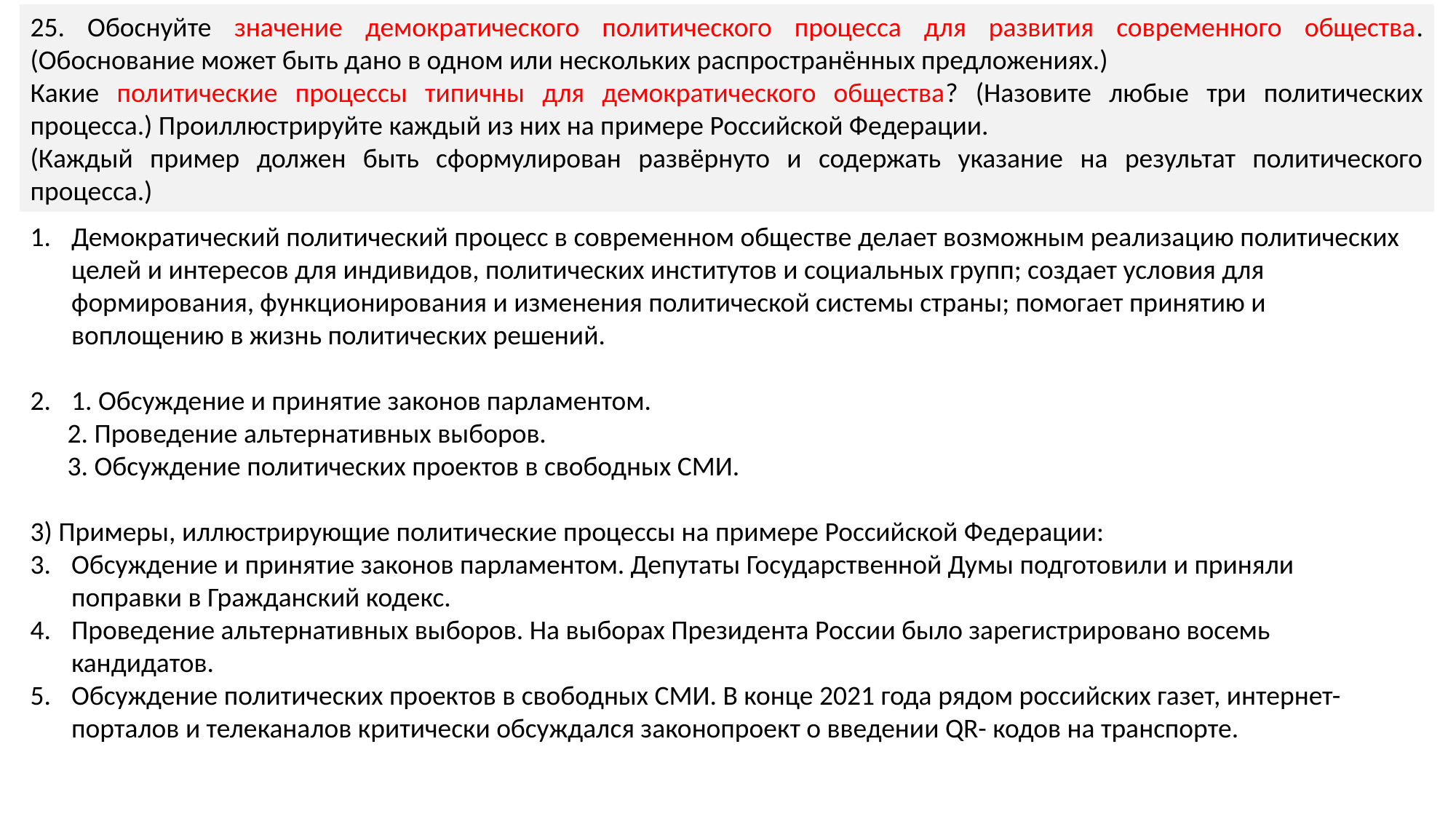

25. Обоснуйте значение демократического политического процесса для развития современного общества. (Обоснование может быть дано в одном или нескольких распространённых предложениях.)
Какие политические процессы типичны для демократического общества? (Назовите любые три политических процесса.) Проиллюстрируйте каждый из них на примере Российской Федерации.
(Каждый пример должен быть сформулирован развёрнуто и содержать указание на результат политического процесса.)
Демократический политический процесс в современном обществе делает возможным реализацию политических целей и интересов для индивидов, политических институтов и социальных групп; создает условия для формирования, функционирования и изменения политической системы страны; помогает принятию и воплощению в жизнь политических решений.

1. Обсуждение и принятие законов парламентом.
      2. Проведение альтернативных выборов.
      3. Обсуждение политических проектов в свободных СМИ.

3) Примеры, иллюстрирующие политические процессы на примере Российской Федерации:
Обсуждение и принятие законов парламентом. Депутаты Государственной Думы подготовили и приняли поправки в Гражданский кодекс.
Проведение альтернативных выборов. На выборах Президента России было зарегистрировано восемь кандидатов.
Обсуждение политических проектов в свободных СМИ. В конце 2021 года рядом российских газет, интернет-порталов и телеканалов критически обсуждался законопроект о введении QR- кодов на транспорте.